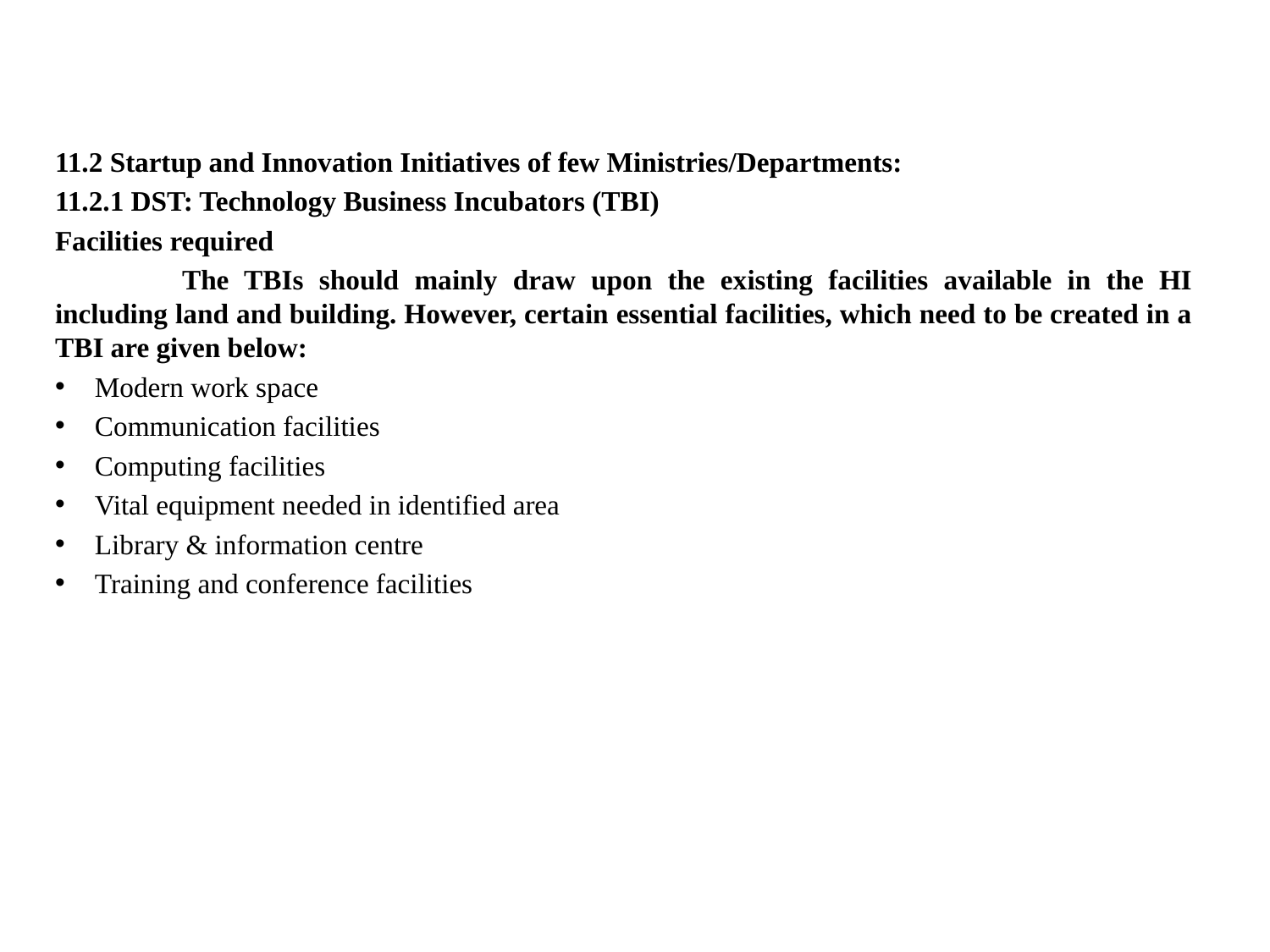

11.2 Startup and Innovation Initiatives of few Ministries/Departments:
11.2.1 DST: Technology Business Incubators (TBI)
Facilities required
	The TBIs should mainly draw upon the existing facilities available in the HI including land and building. However, certain essential facilities, which need to be created in a TBI are given below:
Modern work space
Communication facilities
Computing facilities
Vital equipment needed in identified area
Library & information centre
Training and conference facilities